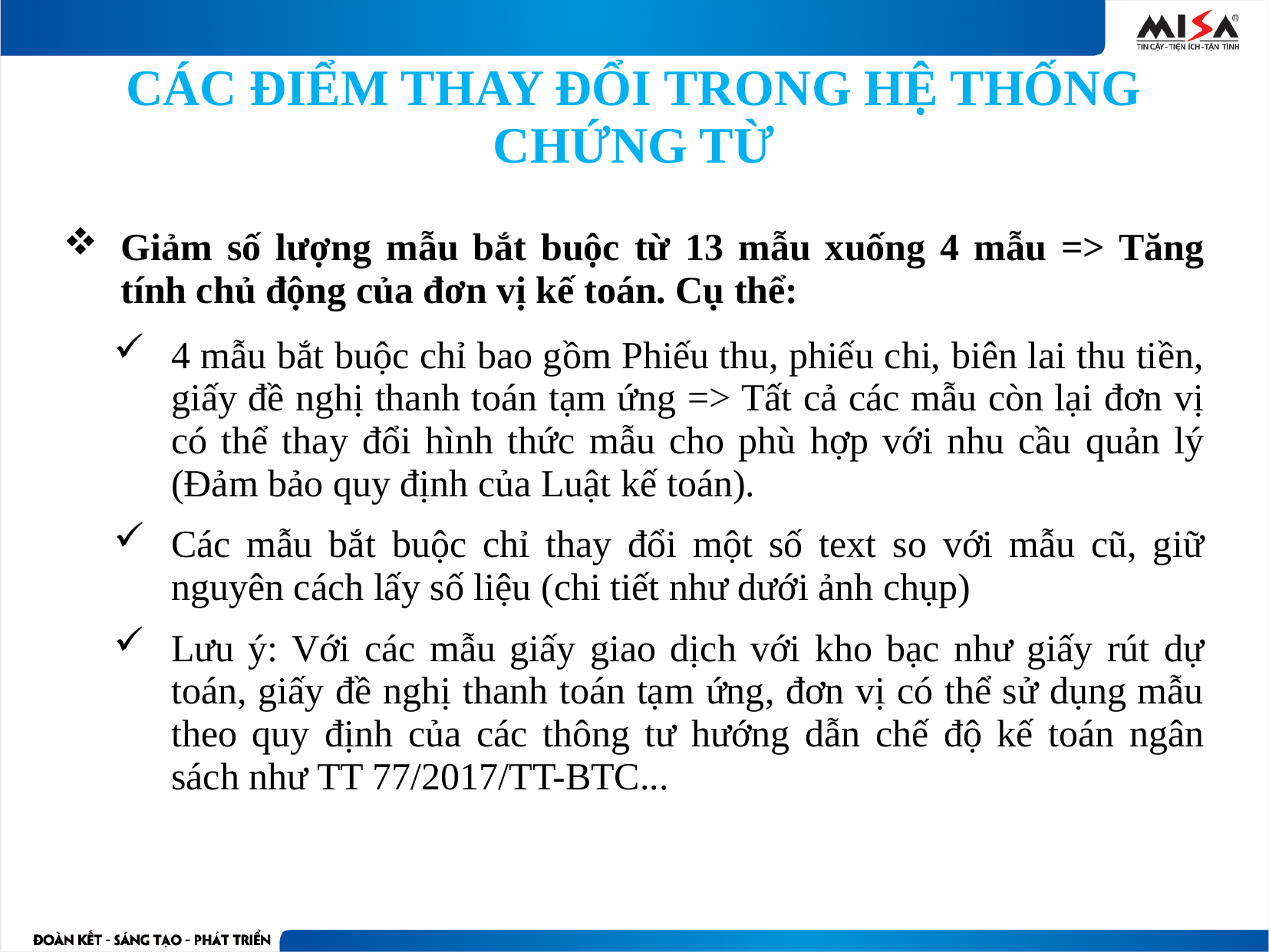

# CÁC ĐIỂM THAY ĐỔI TRONG HỆ THỐNG CHỨNG TỪ
Giảm số lượng mẫu bắt buộc từ 13 mẫu xuống 4 mẫu => Tăng tính chủ động của đơn vị kế toán. Cụ thể:
4 mẫu bắt buộc chỉ bao gồm Phiếu thu, phiếu chi, biên lai thu tiền, giấy đề nghị thanh toán tạm ứng => Tất cả các mẫu còn lại đơn vị có thể thay đổi hình thức mẫu cho phù hợp với nhu cầu quản lý (Đảm bảo quy định của Luật kế toán).
Các mẫu bắt buộc chỉ thay đổi một số text so với mẫu cũ, giữ nguyên cách lấy số liệu (chi tiết như dưới ảnh chụp)
Lưu ý: Với các mẫu giấy giao dịch với kho bạc như giấy rút dự toán, giấy đề nghị thanh toán tạm ứng, đơn vị có thể sử dụng mẫu theo quy định của các thông tư hướng dẫn chế độ kế toán ngân sách như TT 77/2017/TT-BTC...